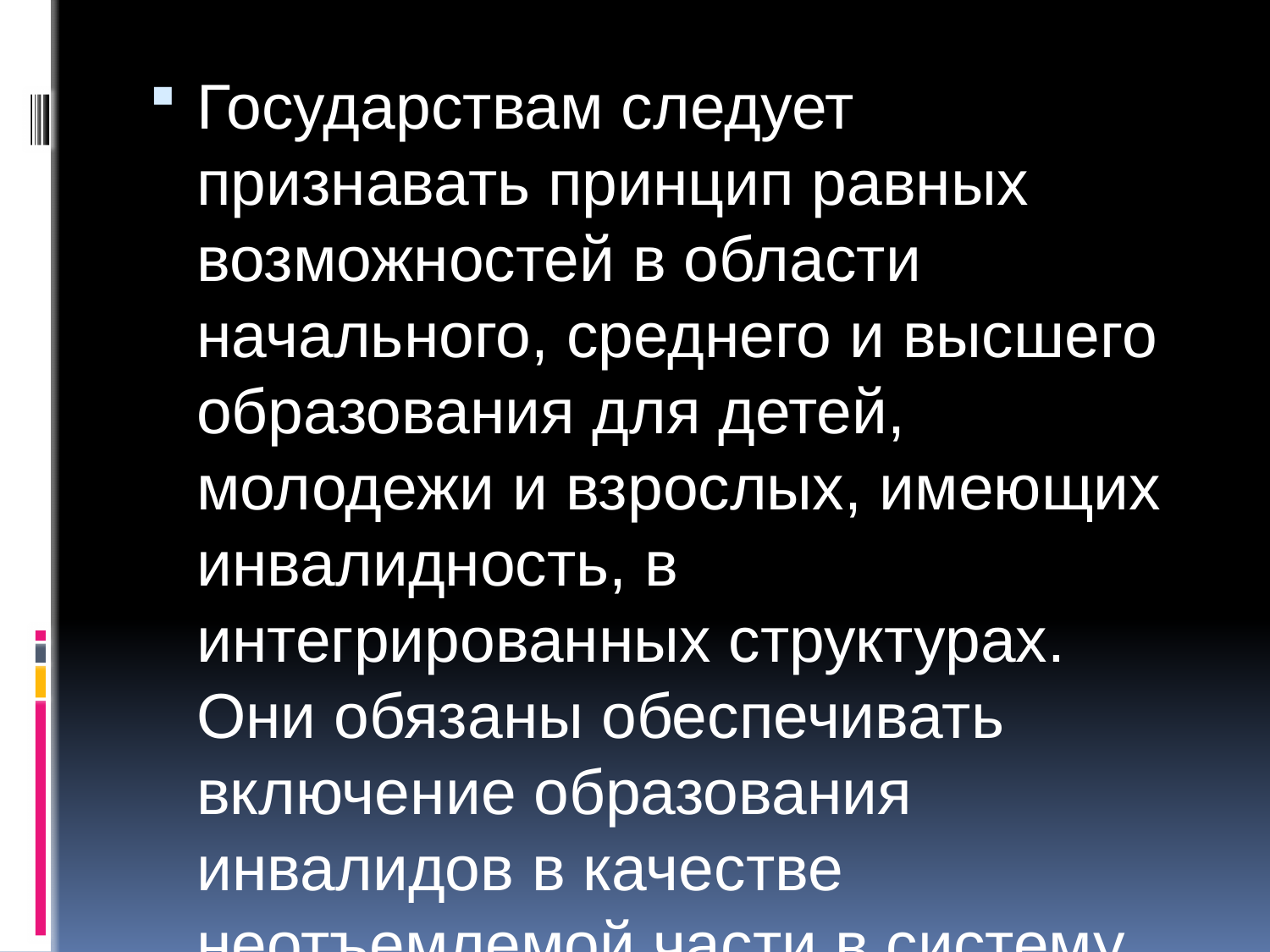

Государствам следует признавать принцип равных возможностей в области начального, среднего и высшего образования для детей, молодежи и взрослых, имеющих инвалидность, в интегрированных структурах. Они обязаны обеспечивать включение образования инвалидов в качестве неотъемлемой части в систему общего образования.